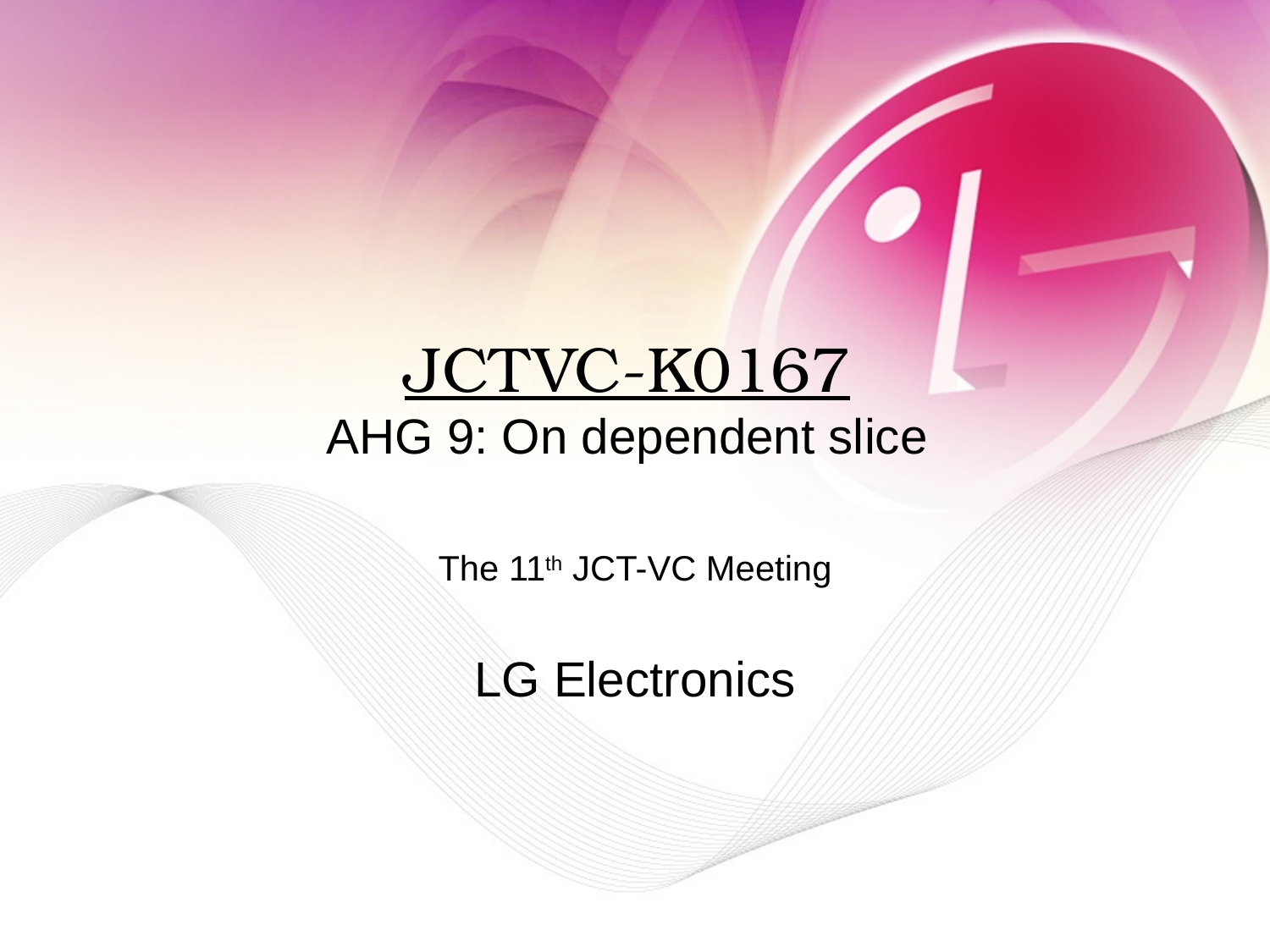

# JCTVC-K0167 AHG 9: On dependent slice
The 11th JCT-VC Meeting

LG Electronics